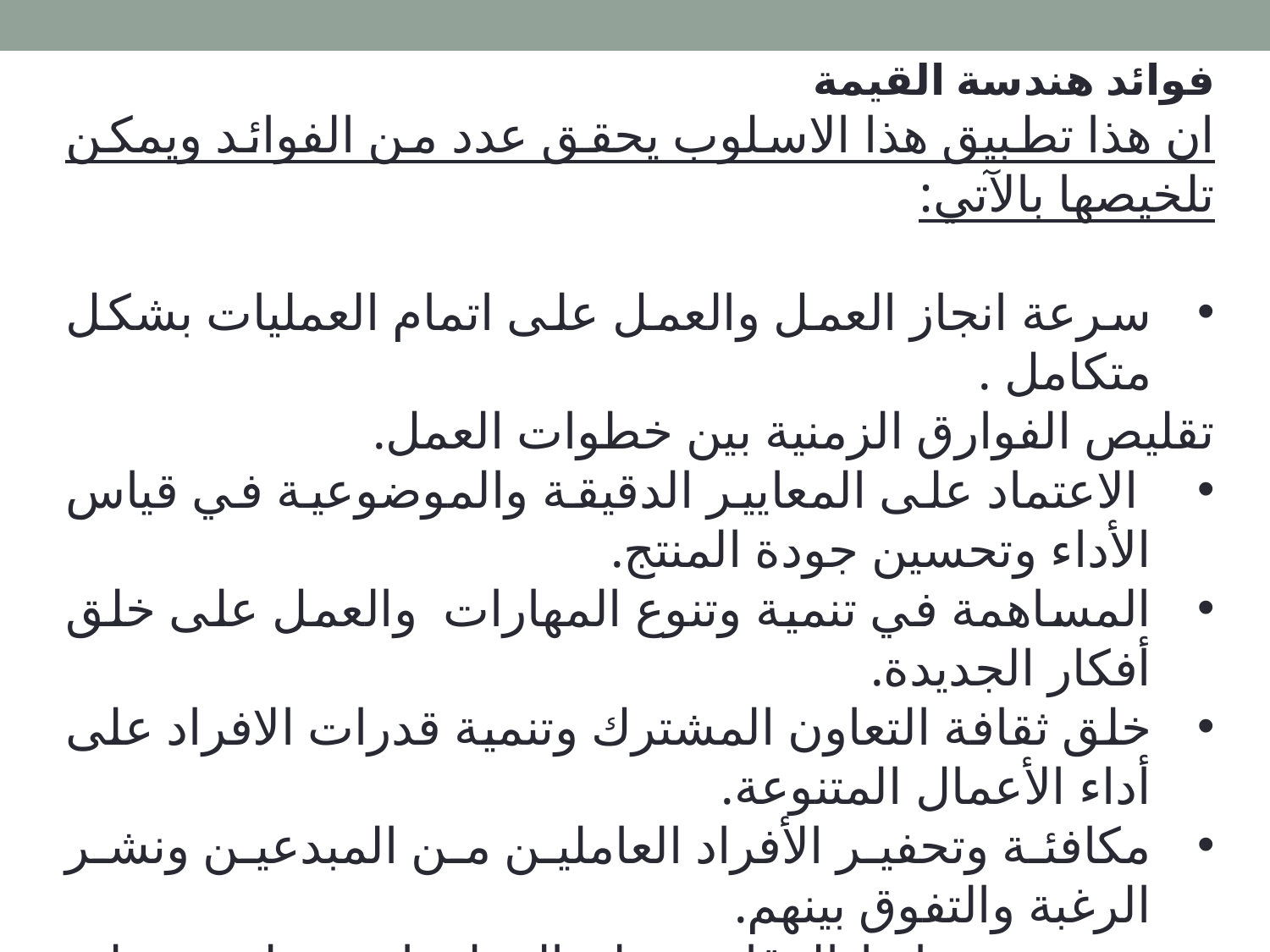

فوائد هندسة القيمة
ان هذا تطبيق هذا الاسلوب يحقق عدد من الفوائد ويمكن تلخيصها بالآتي:

سرعة انجاز العمل والعمل على اتمام العمليات بشكل متكامل .
تقليص الفوارق الزمنية بين خطوات العمل.
 الاعتماد على المعايير الدقيقة والموضوعية في قياس الأداء وتحسين جودة المنتج.
المساهمة في تنمية وتنوع المهارات  والعمل على خلق أفكار الجديدة.
خلق ثقافة التعاون المشترك وتنمية قدرات الافراد على أداء الأعمال المتنوعة.
مكافئة وتحفير الأفراد العاملين من المبدعين ونشر الرغبة والتفوق بينهم.
تحسين ضوابط الرقابة ونظم المعلومات وتطوير عملية اتخاذ القرارات. (سرور، 2018)